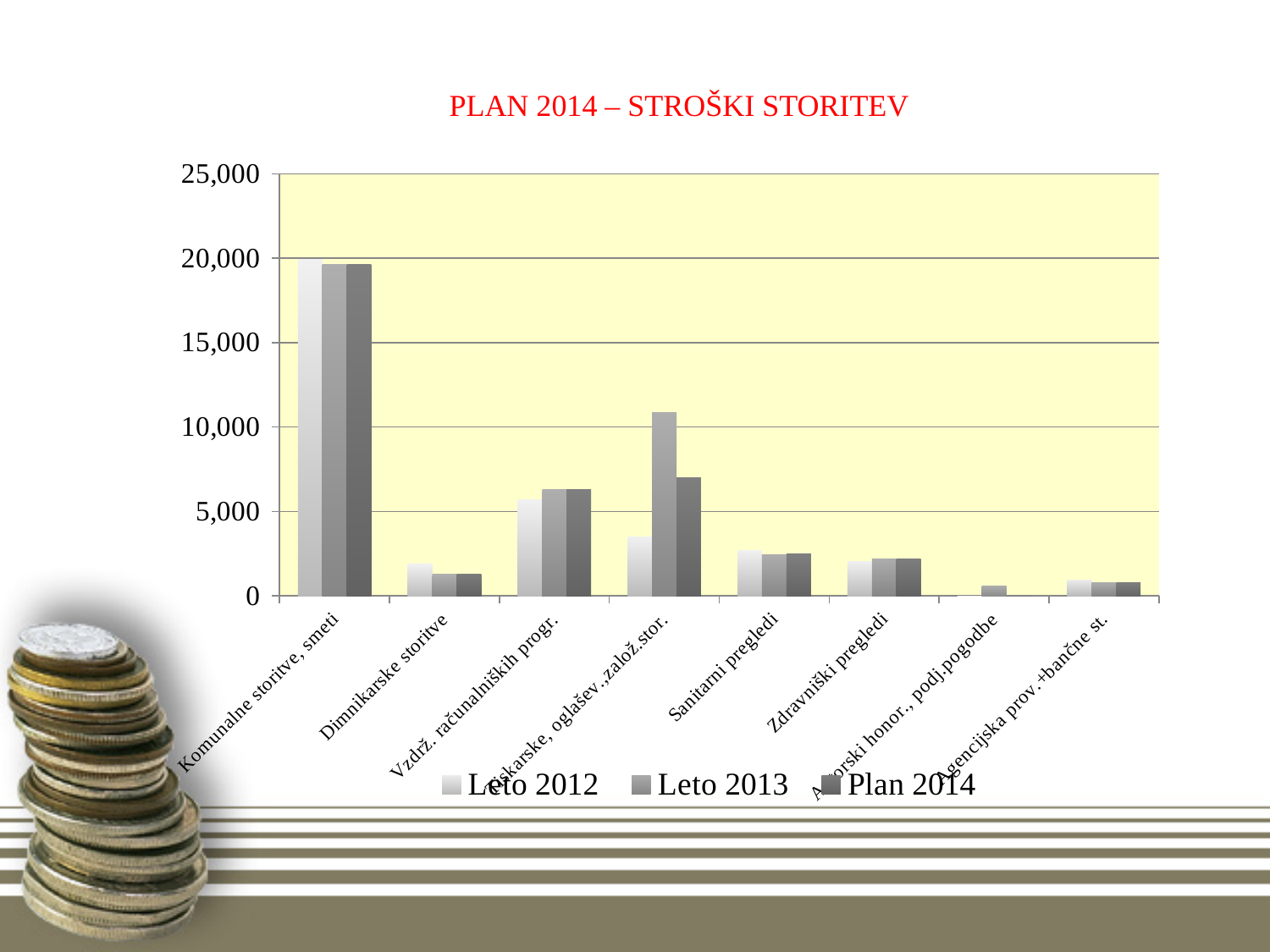

# PLAN 2014 – STROŠKI STORITEV

### Chart

| Category | Leto 2012 | Leto 2013 | Plan 2014 |
|---|---|---|---|
| Komunalne storitve, smeti | 19934.0 | 19631.0 | 19600.0 |
| Dimnikarske storitve | 1905.0 | 1279.0 | 1300.0 |
| Vzdrž. računalniških progr. | 5681.0 | 6291.0 | 6300.0 |
| Tiskarske, oglašev.,založ.stor. | 3510.0 | 10852.0 | 7000.0 |
| Sanitarni pregledi | 2684.0 | 2459.0 | 2500.0 |
| Zdravniški pregledi | 2047.0 | 2185.0 | 2200.0 |
| Avtorski honor., podj.pogodbe | 0.0 | 600.0 | 0.0 |
| Agencijska prov.+bančne st. | 930.0 | 759.0 | 800.0 |